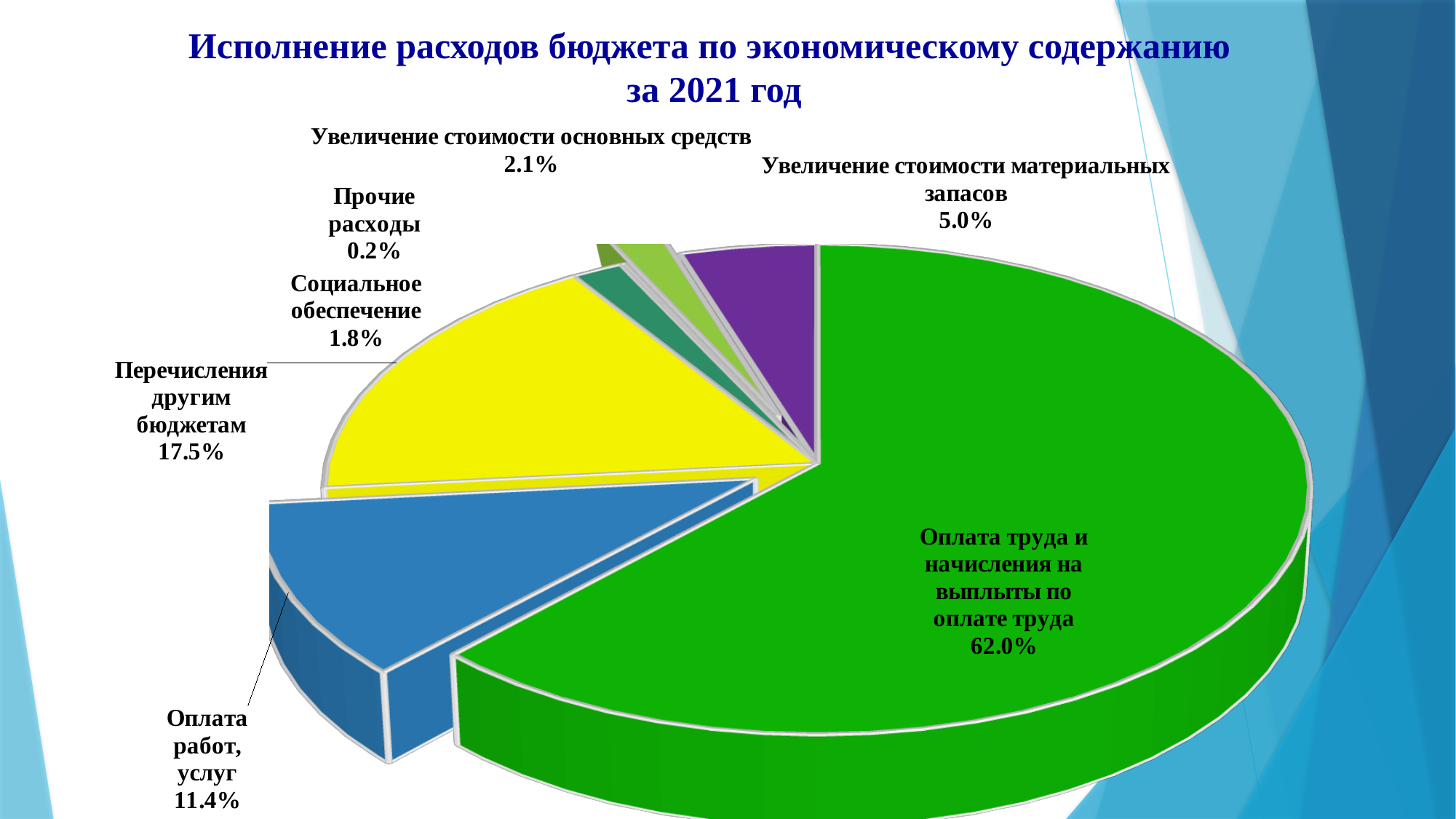

# Исполнение расходов бюджета по экономическому содержанию за 2021 год

[unsupported chart]